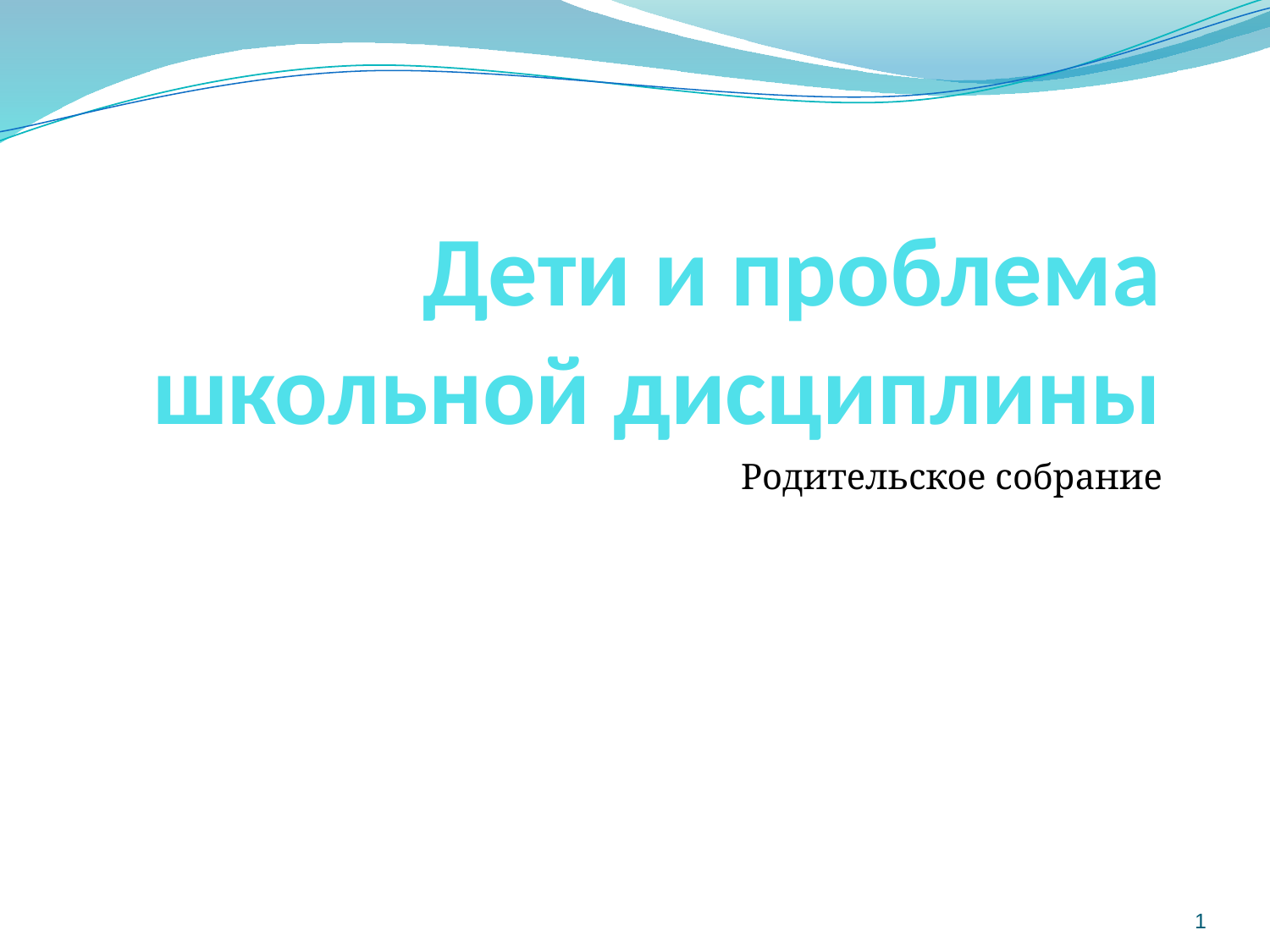

# Дети и проблема школьной дисциплины
Родительское собрание
1